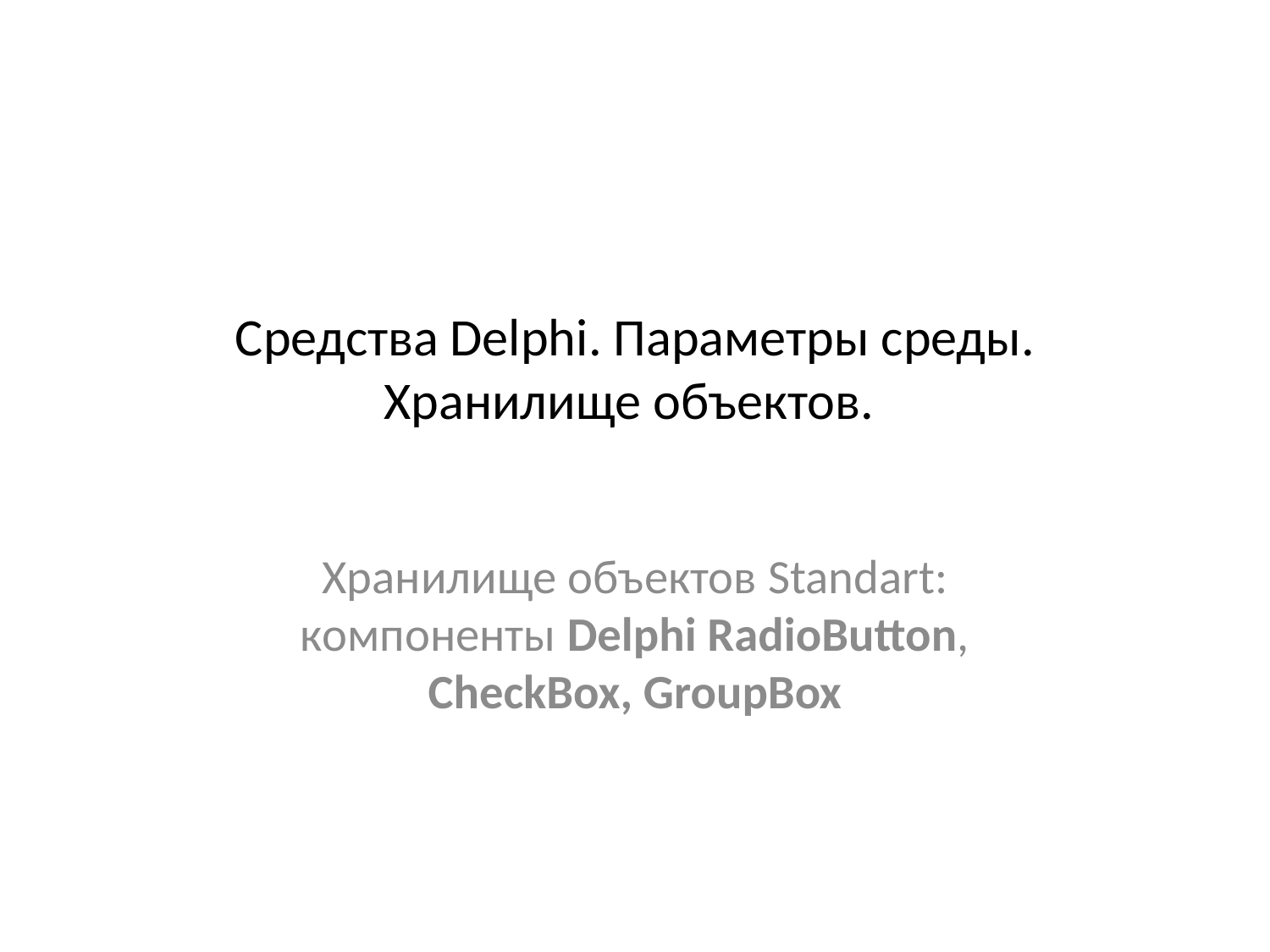

# Средства Delphi. Параметры среды. Хранилище объектов.
Хранилище объектов Standart:
компоненты Delphi RadioButton, CheckBox, GroupBox